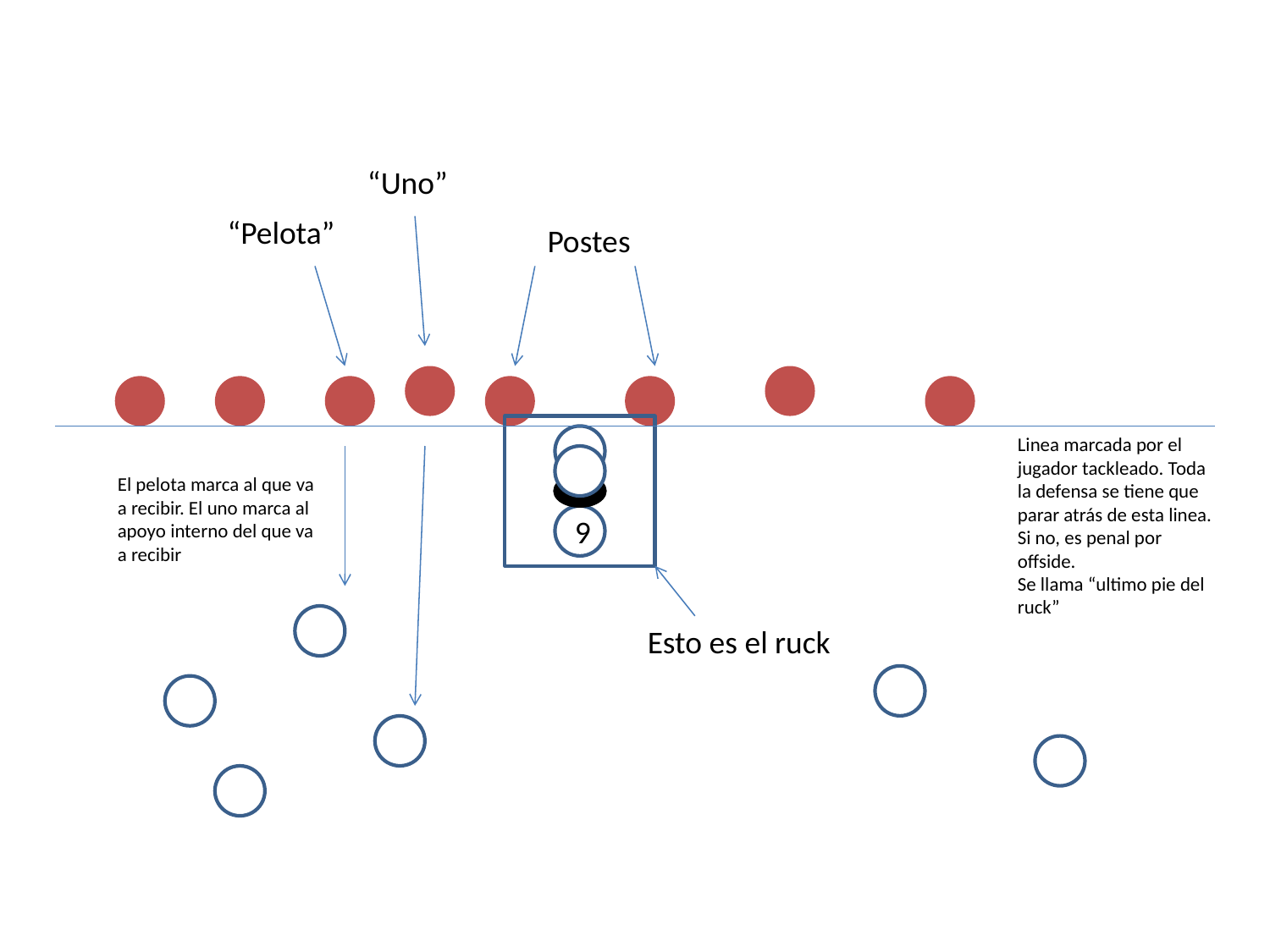

“Uno”
“Pelota”
Postes

Linea marcada por el jugador tackleado. Toda la defensa se tiene que parar atrás de esta linea. Si no, es penal por offside.
Se llama “ultimo pie del ruck”

El pelota marca al que va a recibir. El uno marca al apoyo interno del que va a recibir

9

Esto es el ruck